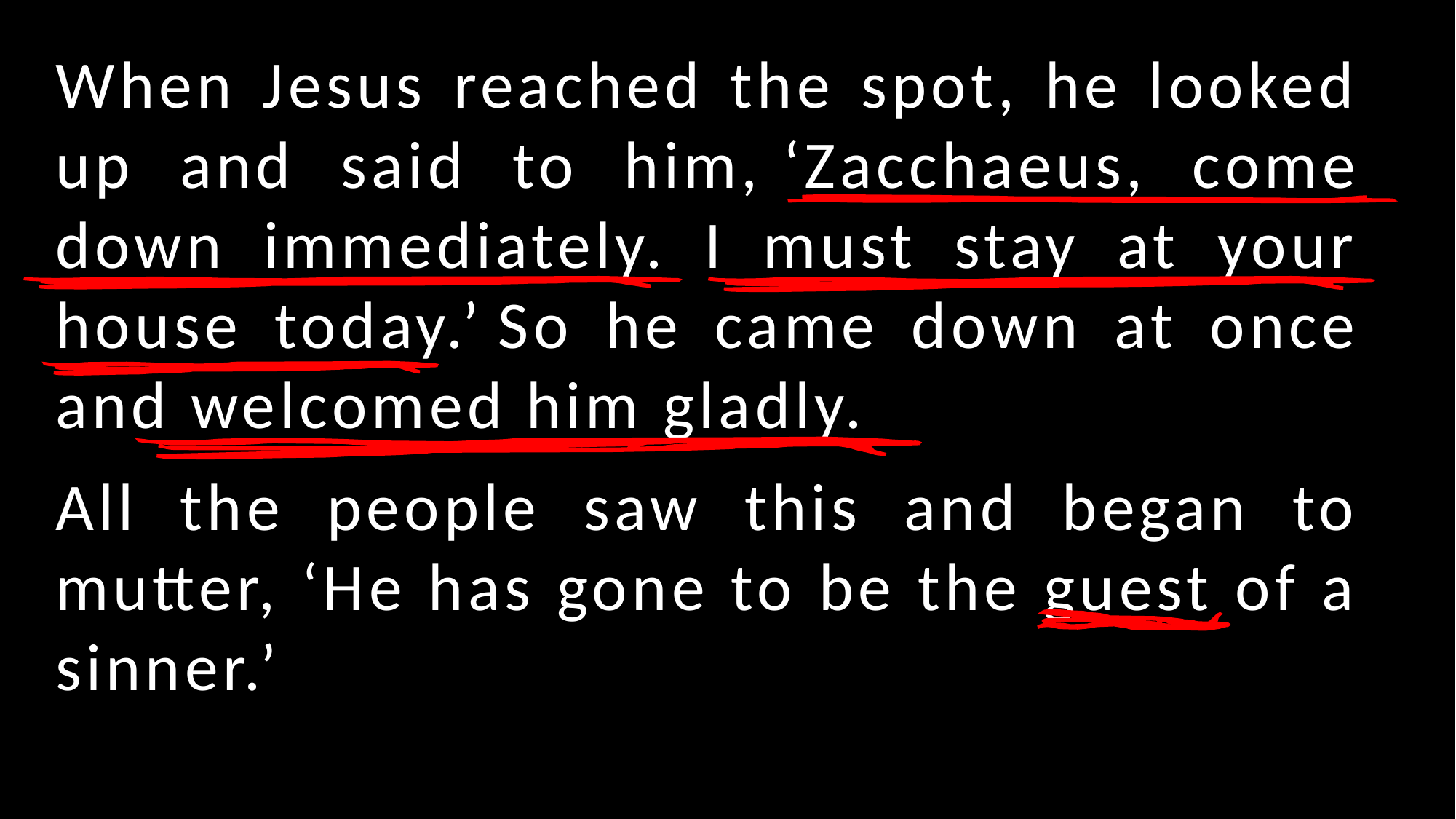

When Jesus reached the spot, he looked up and said to him, ‘Zacchaeus, come down immediately. I must stay at your house today.’ So he came down at once and welcomed him gladly.

All the people saw this and began to mutter, ‘He has gone to be the guest of a sinner.’